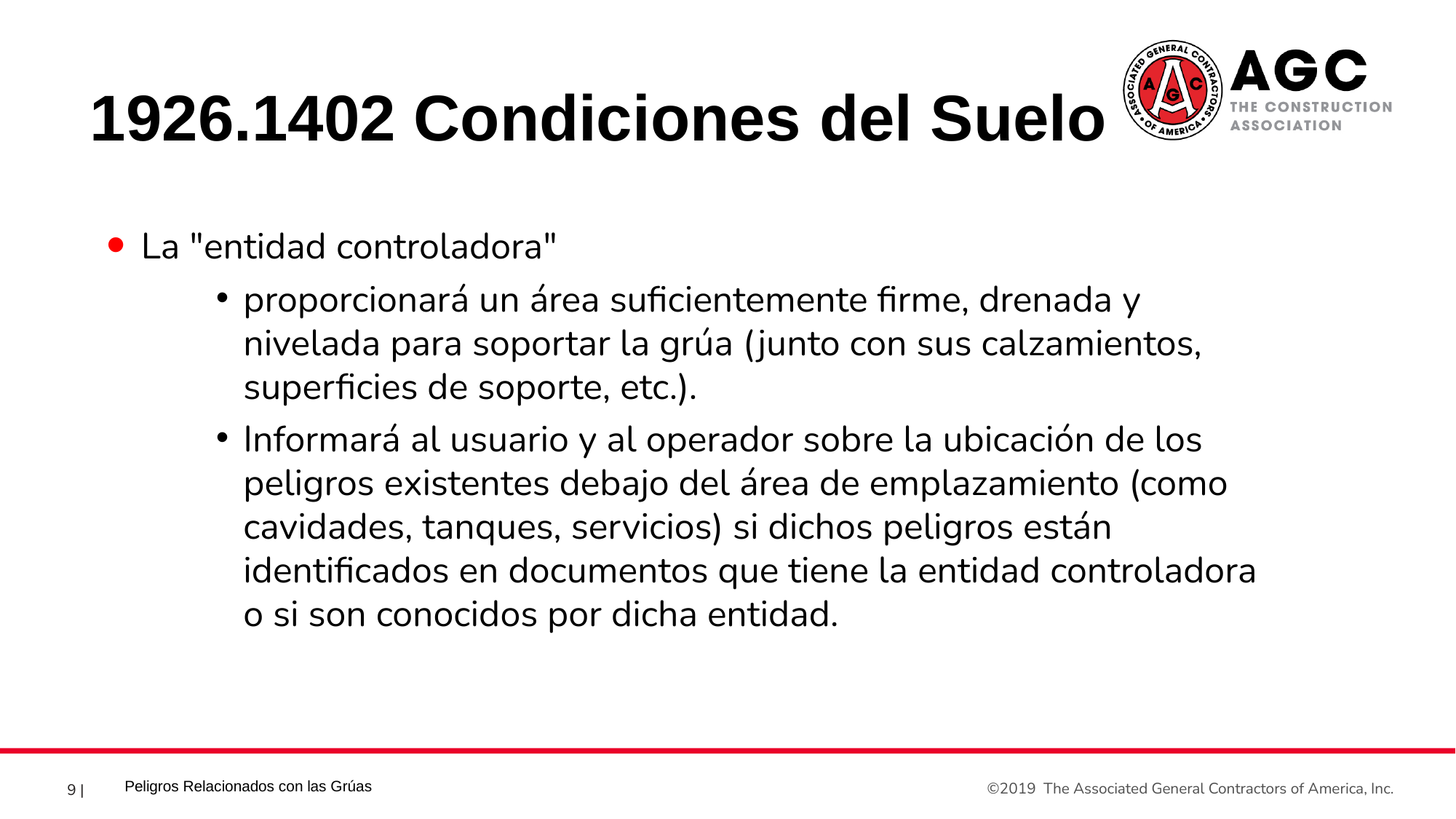

1926.1402 Condiciones del Suelo

La "entidad controladora"
proporcionará un área suficientemente firme, drenada y nivelada para soportar la grúa (junto con sus calzamientos, superficies de soporte, etc.).
Informará al usuario y al operador sobre la ubicación de los peligros existentes debajo del área de emplazamiento (como cavidades, tanques, servicios) si dichos peligros están identificados en documentos que tiene la entidad controladora o si son conocidos por dicha entidad.
Peligros Relacionados con las Grúas